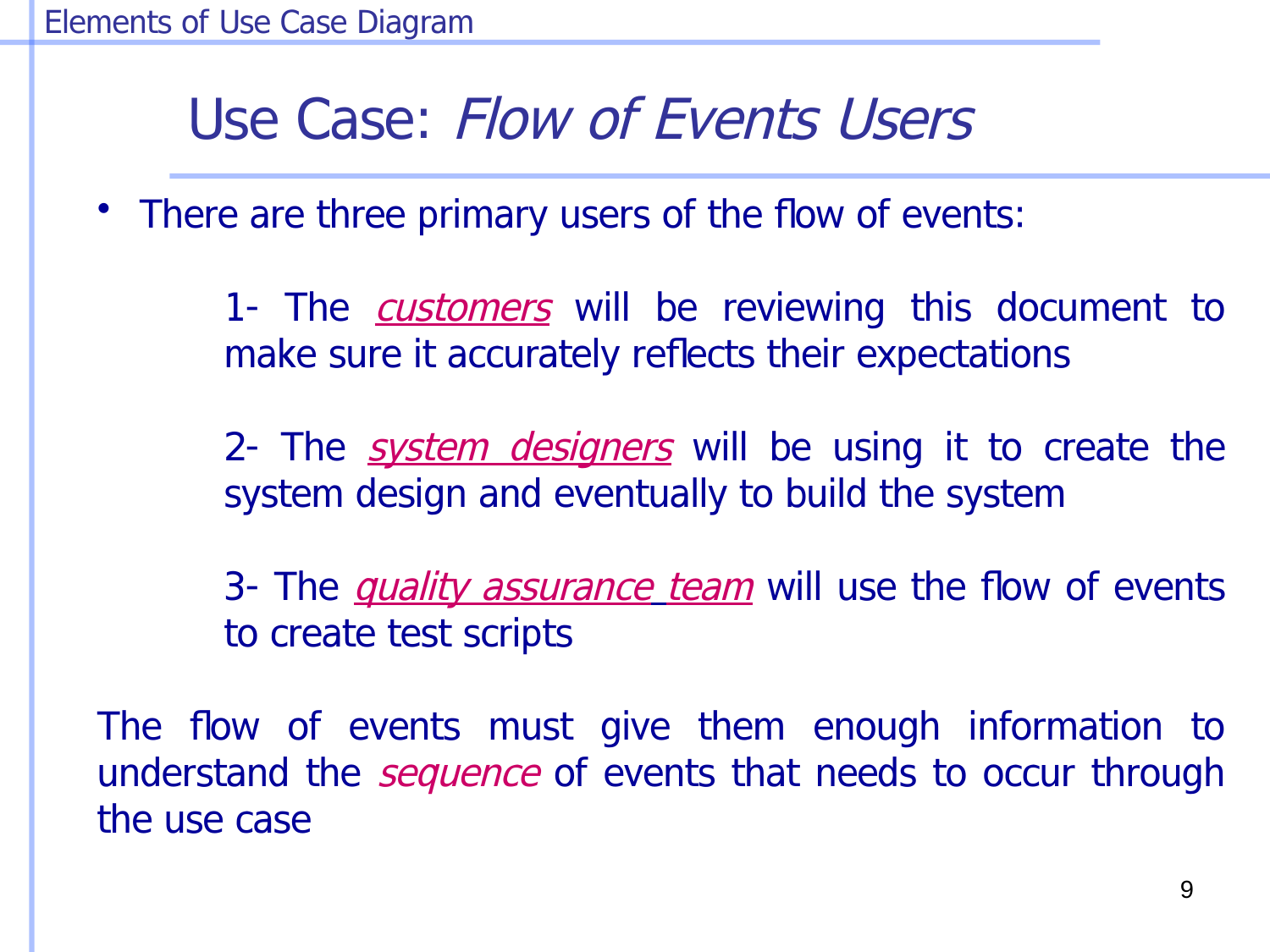

Elements of Use Case Diagram

Use Case: Flow of Events Users

 There are three primary users of the flow of events:

	1- The customers will be reviewing this document to 	make sure it accurately reflects their expectations

	2- The system designers will be using it to create the 	system design and eventually to build the system

	3- The quality assurance team will use the flow of events 	to create test scripts

The flow of events must give them enough information to understand the sequence of events that needs to occur through the use case

9